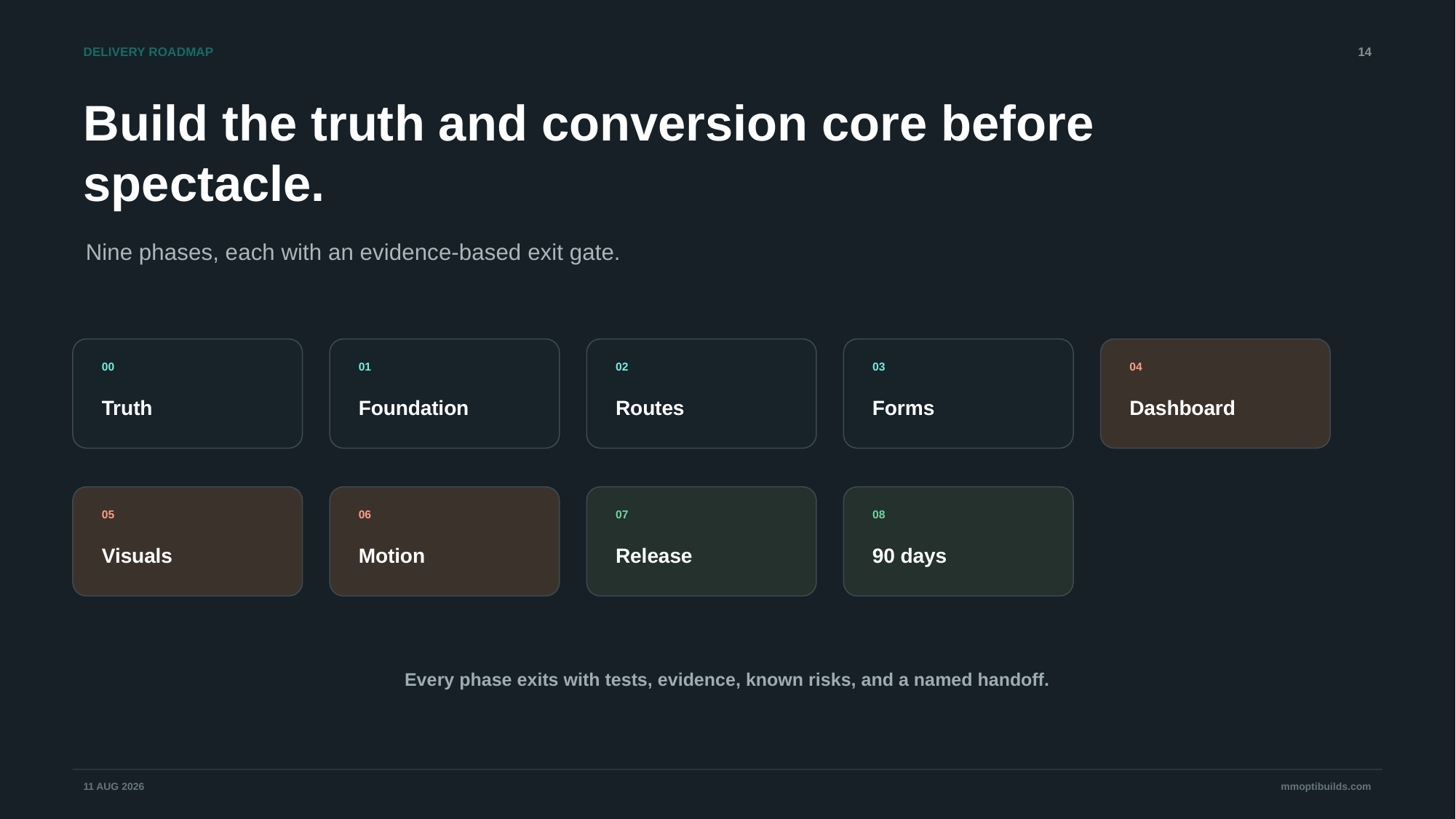

DELIVERY ROADMAP
14
Build the truth and conversion core before spectacle.
Nine phases, each with an evidence-based exit gate.

00
01
02
03
04
Truth
Foundation
Routes
Forms
Dashboard

05
06
07
08
Visuals
Motion
Release
90 days
Every phase exits with tests, evidence, known risks, and a named handoff.

11 AUG 2026
mmoptibuilds.com